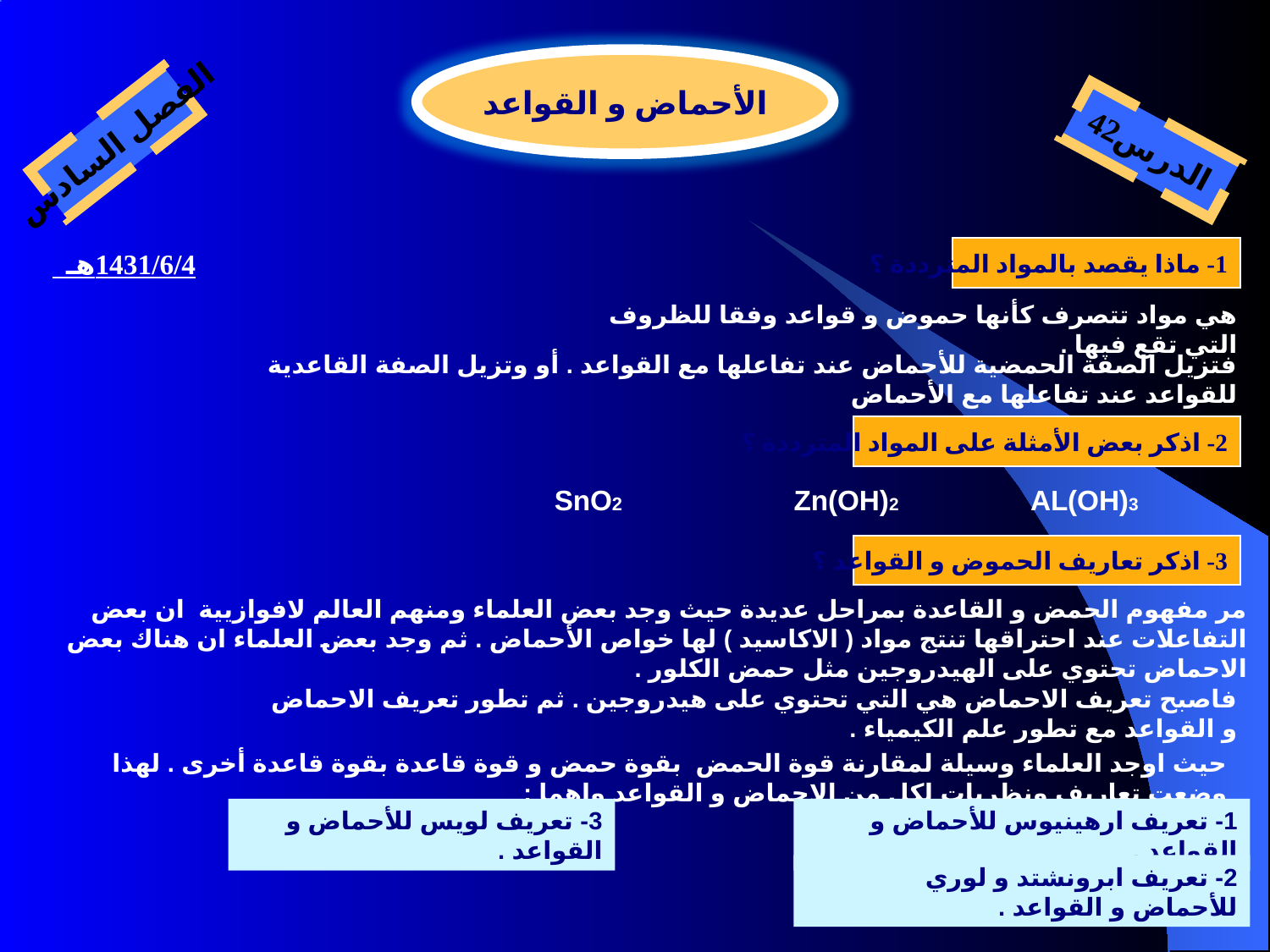

الأحماض و القواعد
الفصل السادس
الدرس42
1- ماذا يقصد بالمواد المترددة ؟
1431/6/4هـ
هي مواد تتصرف كأنها حموض و قواعد وفقا للظروف التي تقع فيها .
فتزيل الصفة الحمضية للأحماض عند تفاعلها مع القواعد . أو وتزيل الصفة القاعدية للقواعد عند تفاعلها مع الأحماض
2- اذكر بعض الأمثلة على المواد المترددة ؟
SnO2
Zn(OH)2
AL(OH)3
3- اذكر تعاريف الحموض و القواعد ؟
مر مفهوم الحمض و القاعدة بمراحل عديدة حيث وجد بعض العلماء ومنهم العالم لافوازيية  ان بعض التفاعلات عند احتراقها تنتج مواد ( الاكاسيد ) لها خواص الأحماض . ثم وجد بعض العلماء ان هناك بعض الاحماض تحتوي على الهيدروجين مثل حمض الكلور .
فاصبح تعريف الاحماض هي التي تحتوي على هيدروجين . ثم تطور تعريف الاحماض و القواعد مع تطور علم الكيمياء .
حيث اوجد العلماء وسيلة لمقارنة قوة الحمض  بقوة حمض و قوة قاعدة بقوة قاعدة أخرى . لهذا وضعت تعاريف ونظريات لكل من الاحماض و القواعد واهما :
3- تعريف لويس للأحماض و القواعد .
1- تعريف ارهينيوس للأحماض و القواعد .
2- تعريف ابرونشتد و لوري  للأحماض و القواعد .